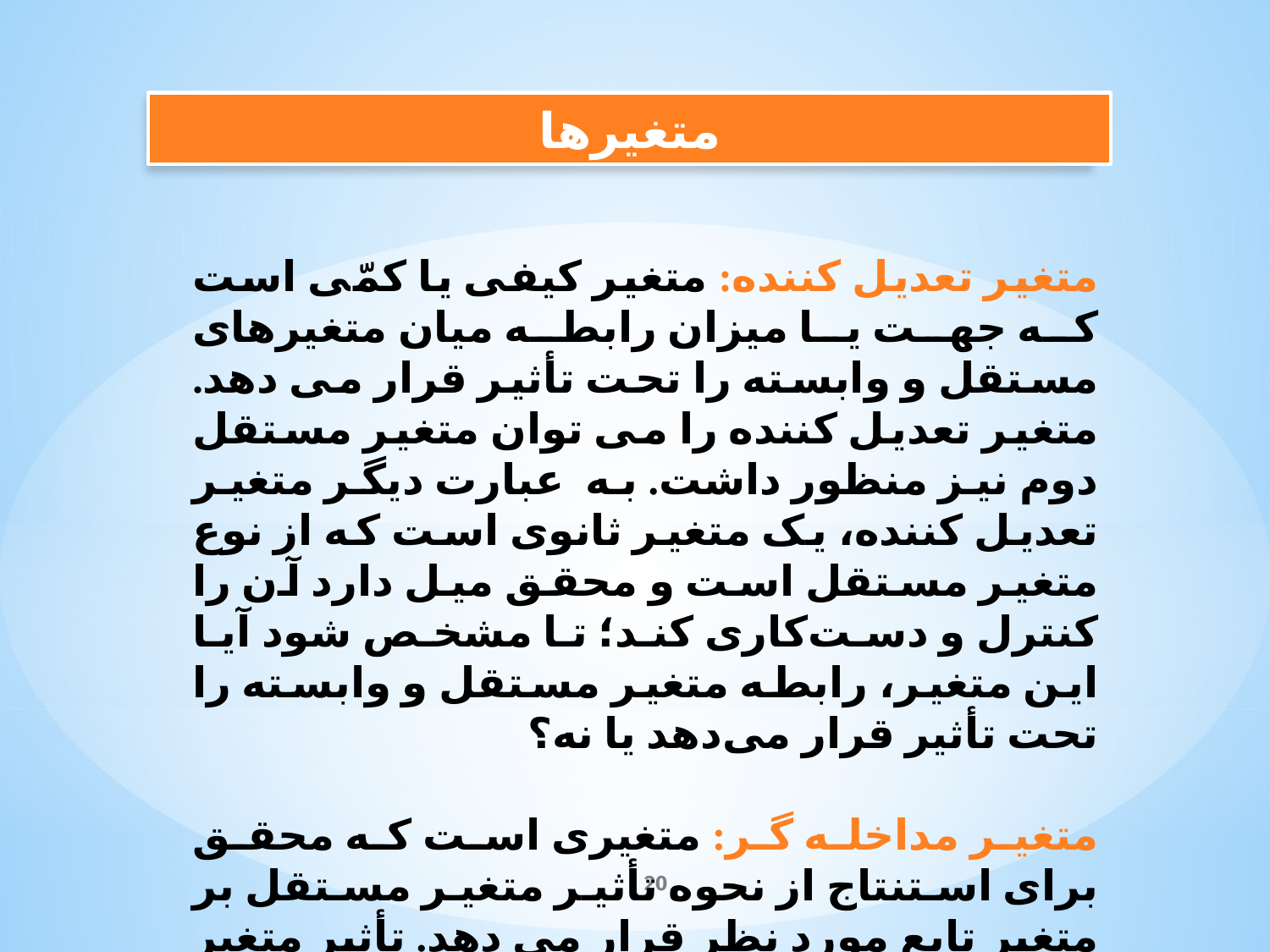

متغیرها
متغیر تعدیل کننده: متغیر کیفی یا کمّی است که جهت یا میزان رابطه میان متغیرهای مستقل و وابسته را تحت تأثیر قرار می دهد. متغیر تعدیل کننده را می توان متغیر مستقل دوم نیز منظور داشت. به عبارت دیگر متغیر تعدیل کننده، یک متغیر ثانوی است که از نوع متغیر مستقل است و محقق میل دارد آن را کنترل و دست‌کاری کند؛ تا مشخص شود آیا این متغیر، رابطه متغیر مستقل و وابسته را تحت تأثیر قرار می‌دهد یا نه؟

متغیر مداخله گر: متغیری است که محقق برای استنتاج از نحوه تأثیر متغیر مستقل بر متغیر تابع مورد نظر قرار می دهد. تأثیر متغیر مداخله گر را نه می توان کنترل کرد و نه به طور مستقیم و مستقل از سایر متغیرها مشاهده کرد.
20